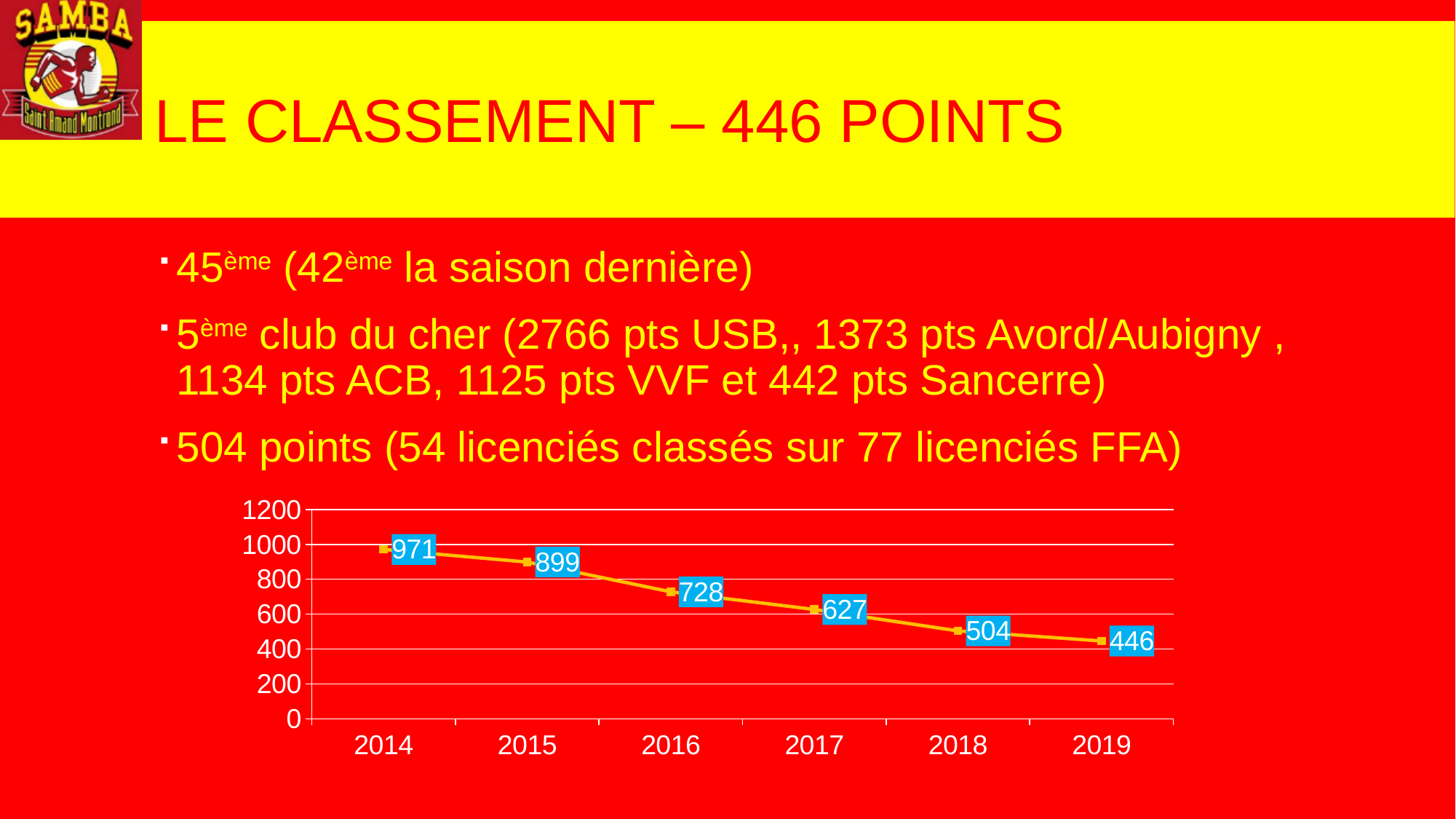

# Le classement – 446 points
45ème (42ème la saison dernière)
5ème club du cher (2766 pts USB,, 1373 pts Avord/Aubigny , 1134 pts ACB, 1125 pts VVF et 442 pts Sancerre)
504 points (54 licenciés classés sur 77 licenciés FFA)

### Chart

| Category | Série 1 |
|---|---|
| 2014 | 971.0 |
| 2015 | 899.0 |
| 2016 | 728.0 |
| 2017 | 627.0 |
| 2018 | 504.0 |
| 2019 | 446.0 |